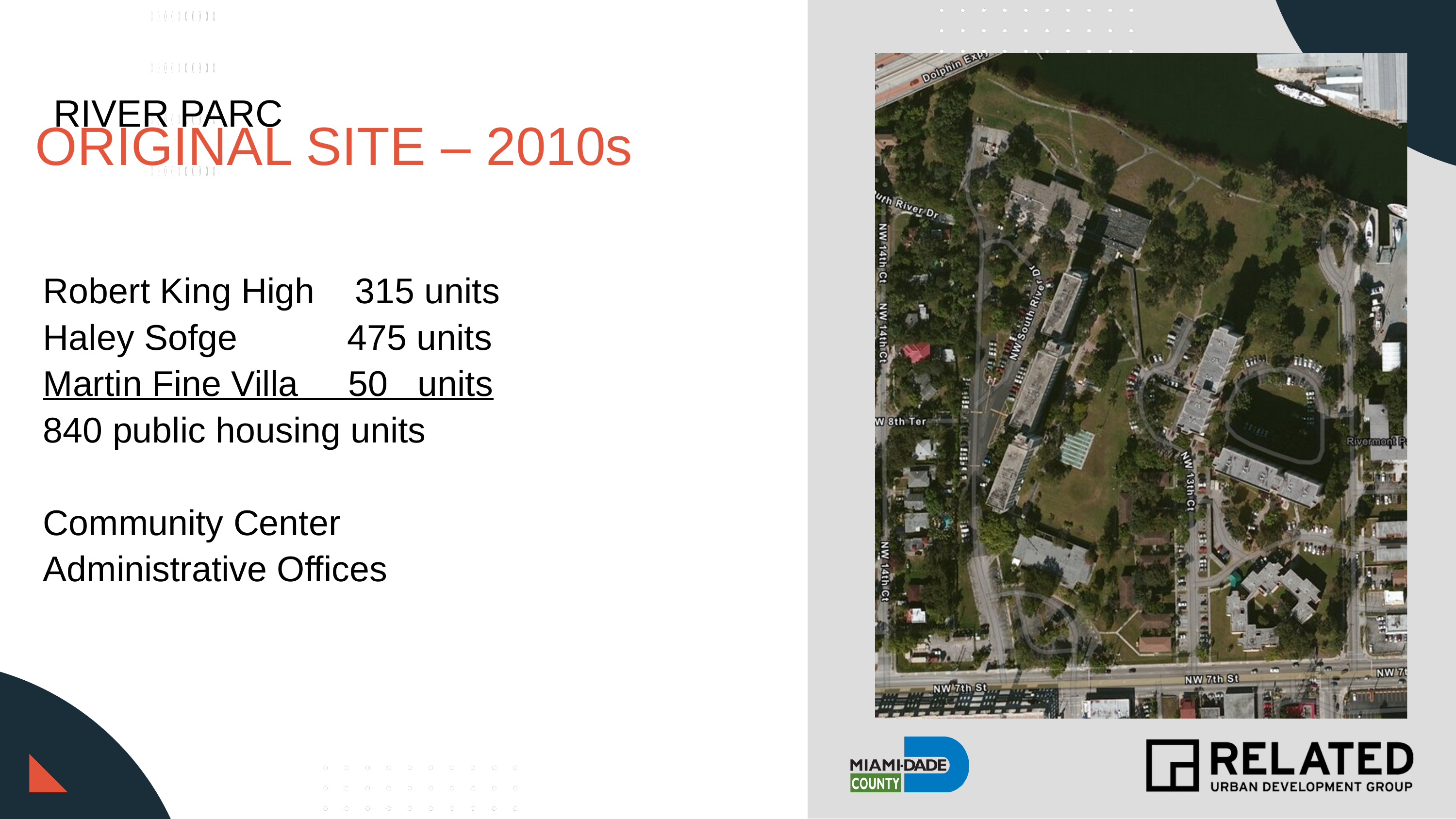

RIVER PARC
ORIGINAL SITE – 2010s
Robert King High    315 units
Haley Sofge           475 units
Martin Fine Villa     50   units
840 public housing units

Community Center
Administrative Offices